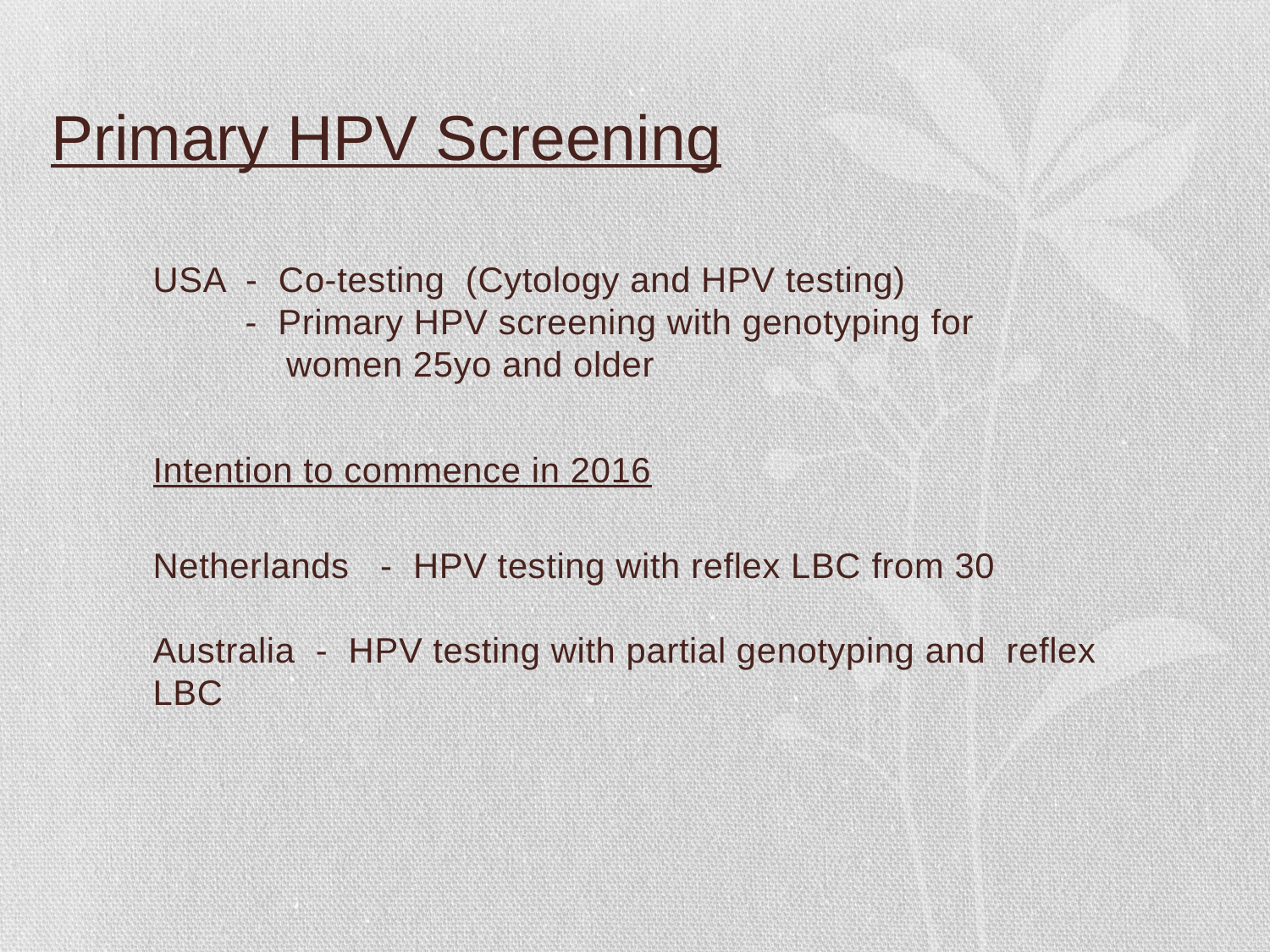

# Primary HPV Screening
USA  -  Co-testing  (Cytology and HPV testing)
         -  Primary HPV screening with genotyping for
             women 25yo and older

Intention to commence in 2016
Netherlands   -  HPV testing with reflex LBC from 30
Australia  -  HPV testing with partial genotyping and  reflex LBC